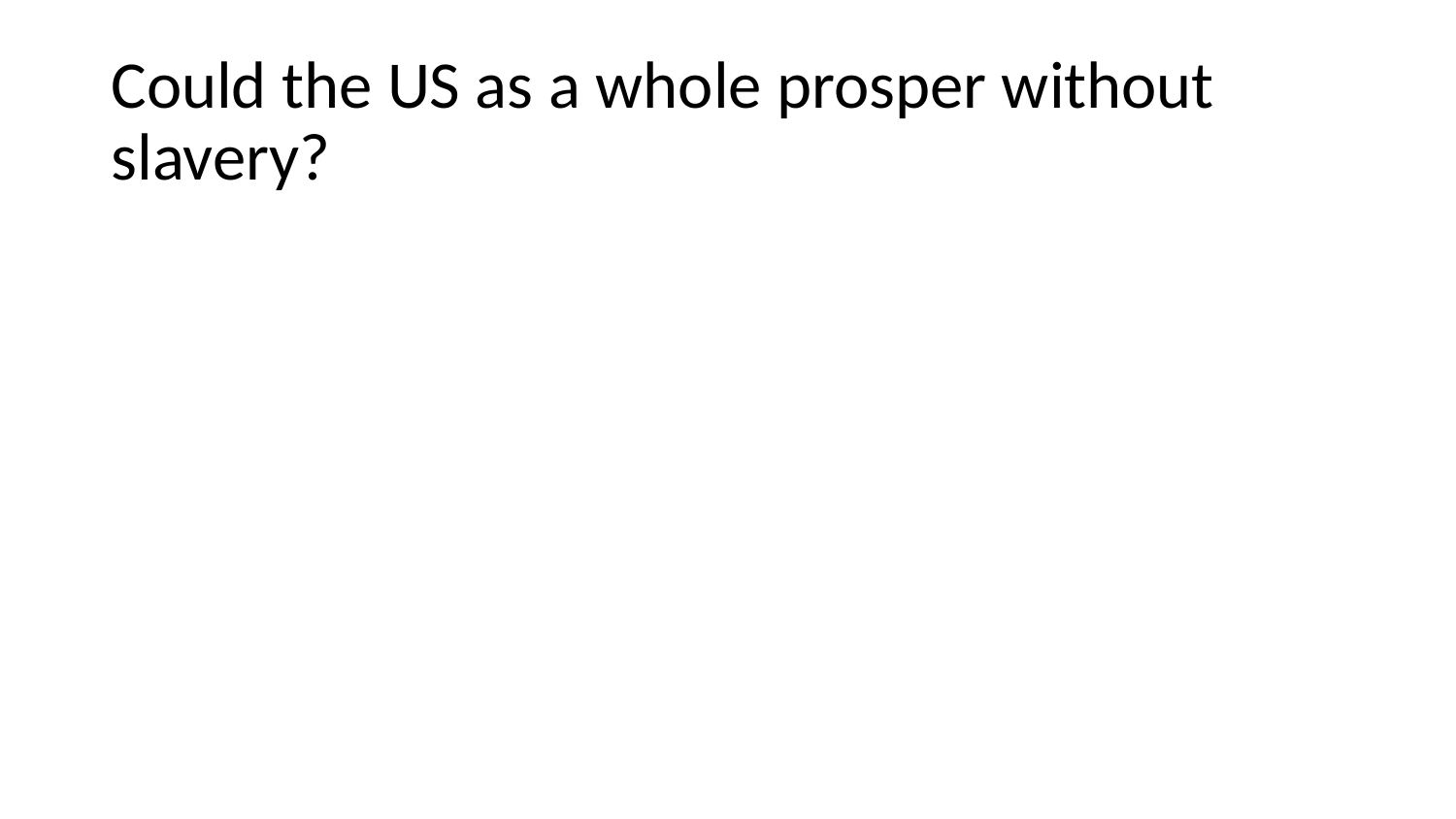

# Could the US as a whole prosper without slavery?